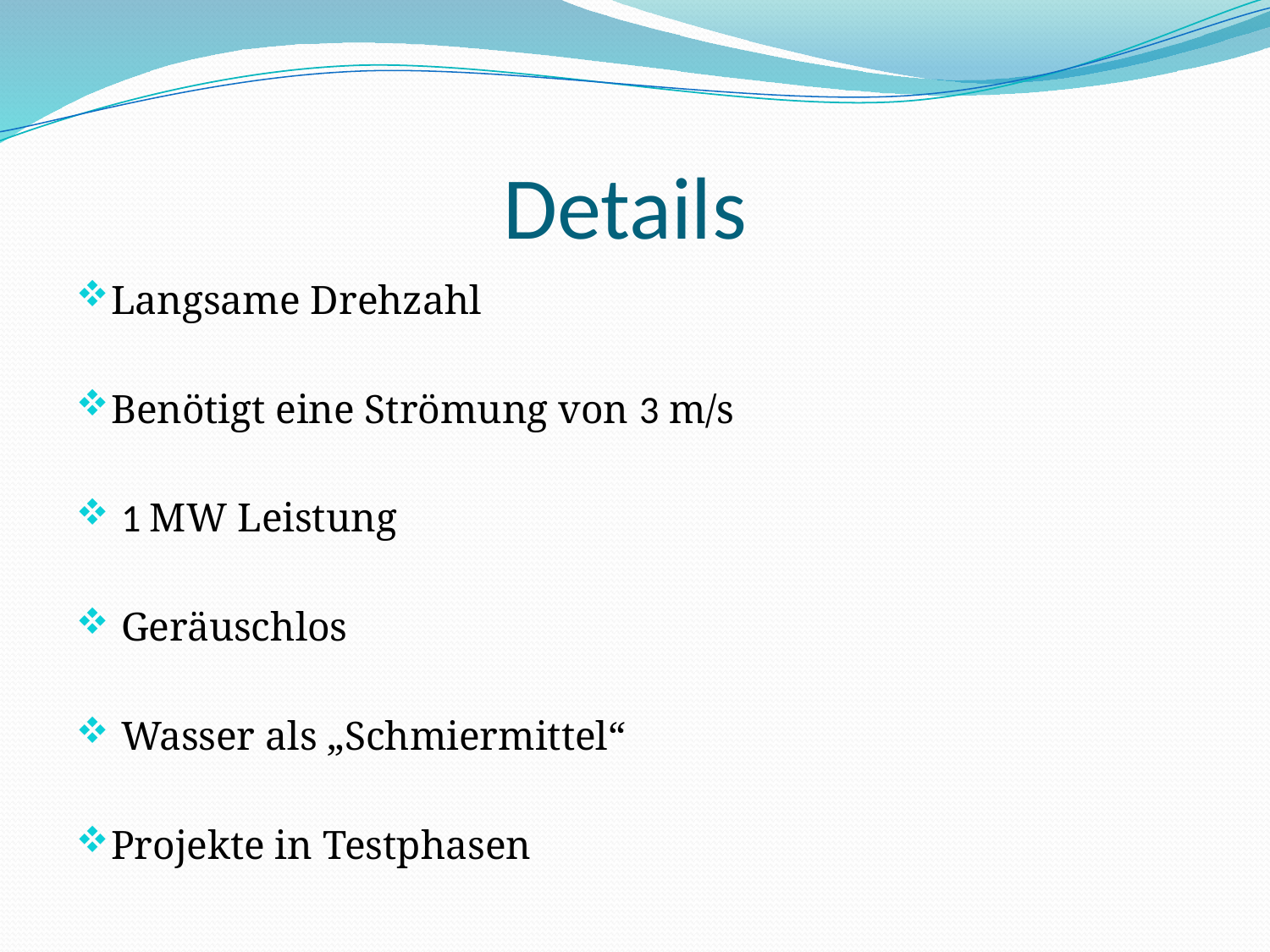

# Details
Langsame Drehzahl

Benötigt eine Strömung von 3 m/s

 1 MW Leistung

 Geräuschlos

 Wasser als „Schmiermittel“

Projekte in Testphasen